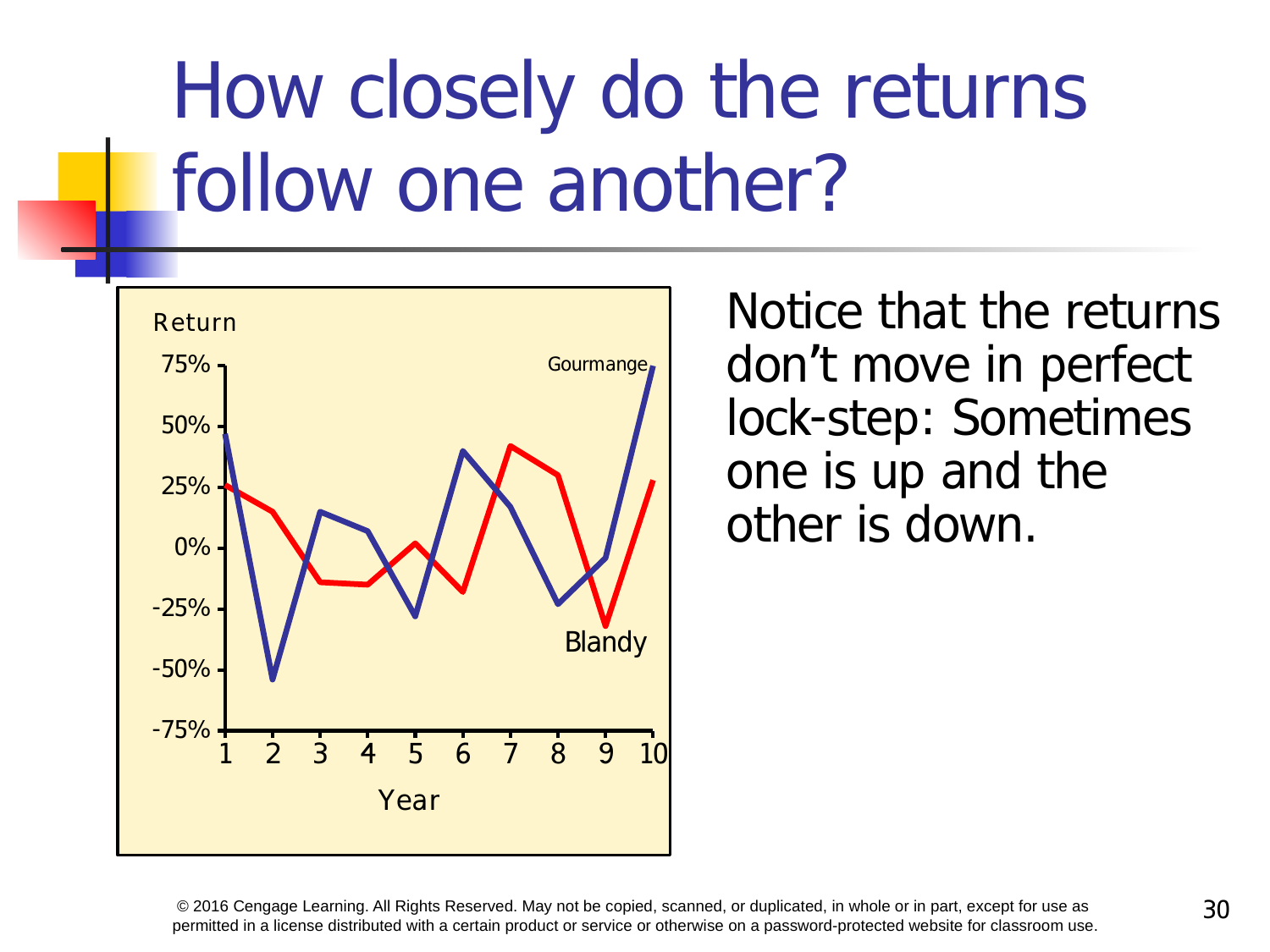

# How closely do the returns follow one another?
Notice that the returns don’t move in perfect lock-step: Sometimes one is up and the other is down.

### Chart

| Category | Blandy | Gourmange |
|---|---|---|
| 1 | 0.26 | 0.47000000000000003 |
| 2 | 0.15000000000000002 | -0.54 |
| 3 | -0.14 | 0.15000000000000002 |
| 4 | -0.15000000000000002 | 0.07000000000000002 |
| 5 | 0.020000000000000004 | -0.2800000000000001 |
| 6 | -0.18000000000000002 | 0.4 |
| 7 | 0.42000000000000004 | 0.17 |
| 8 | 0.30000000000000004 | -0.23 |
| 9 | -0.32000000000000006 | -0.04000000000000001 |
| 10 | 0.2800000000000001 | 0.7500000000000001 |
30